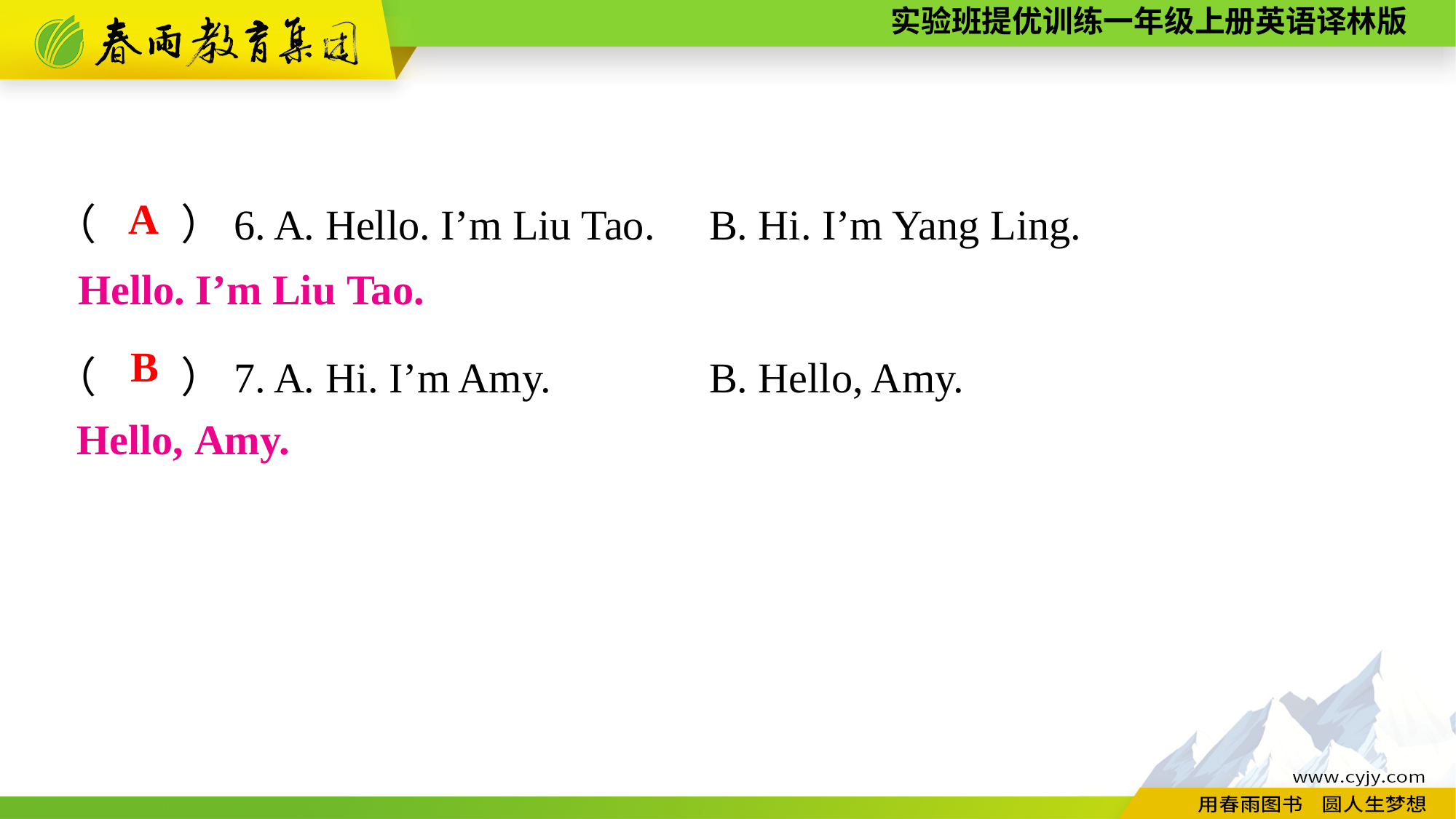

（　　）6. A. Hello. I’m Liu Tao.	B. Hi. I’m Yang Ling.

（　　）7. A. Hi. I’m Amy.		B. Hello, Amy.
A
Hello. I’m Liu Tao.
B
Hello, Amy.